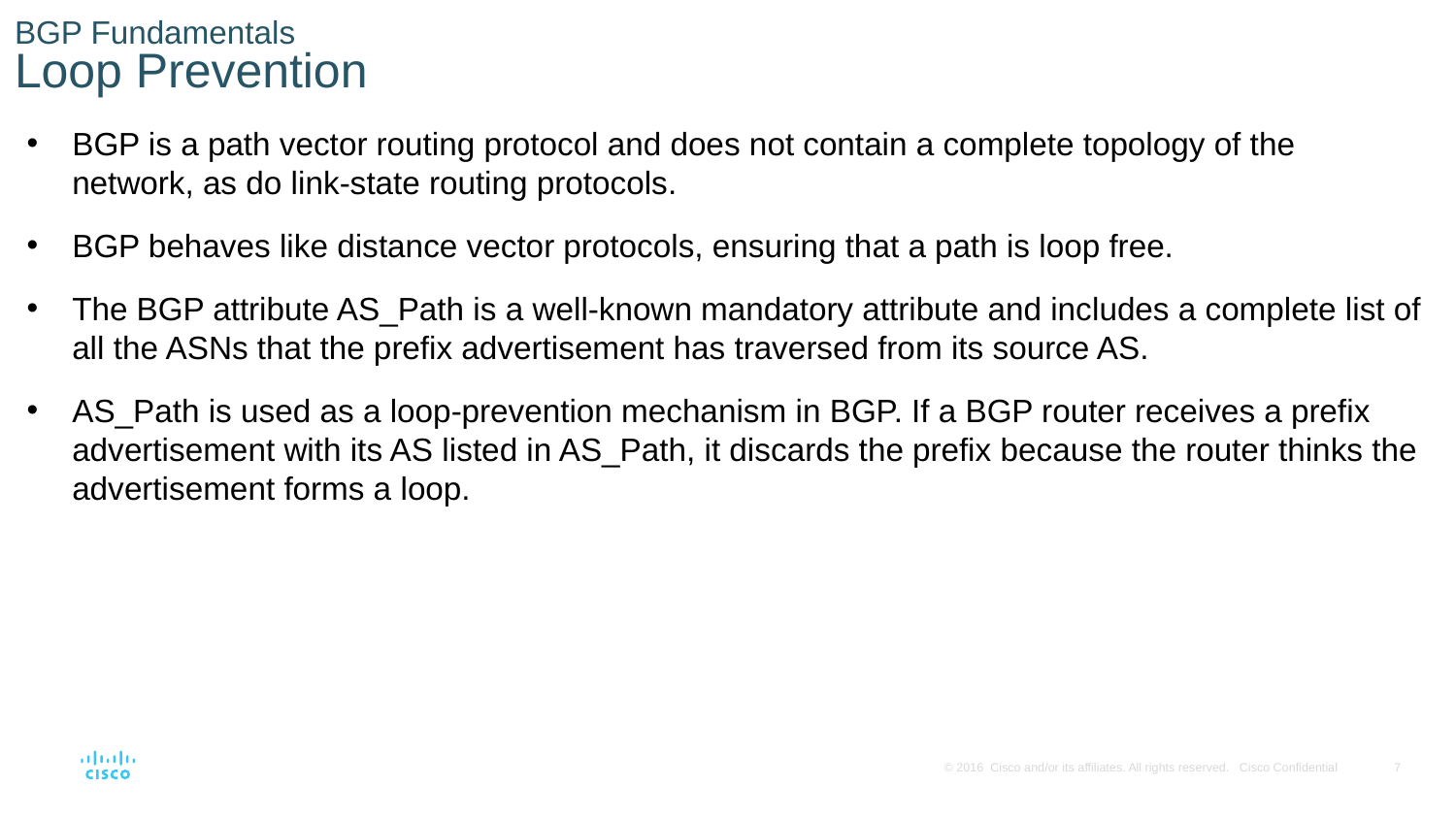

# BGP Fundamentals Loop Prevention
BGP is a path vector routing protocol and does not contain a complete topology of the network, as do link-state routing protocols.
BGP behaves like distance vector protocols, ensuring that a path is loop free.
The BGP attribute AS_Path is a well-known mandatory attribute and includes a complete list of all the ASNs that the prefix advertisement has traversed from its source AS.
AS_Path is used as a loop-prevention mechanism in BGP. If a BGP router receives a prefix advertisement with its AS listed in AS_Path, it discards the prefix because the router thinks the advertisement forms a loop.